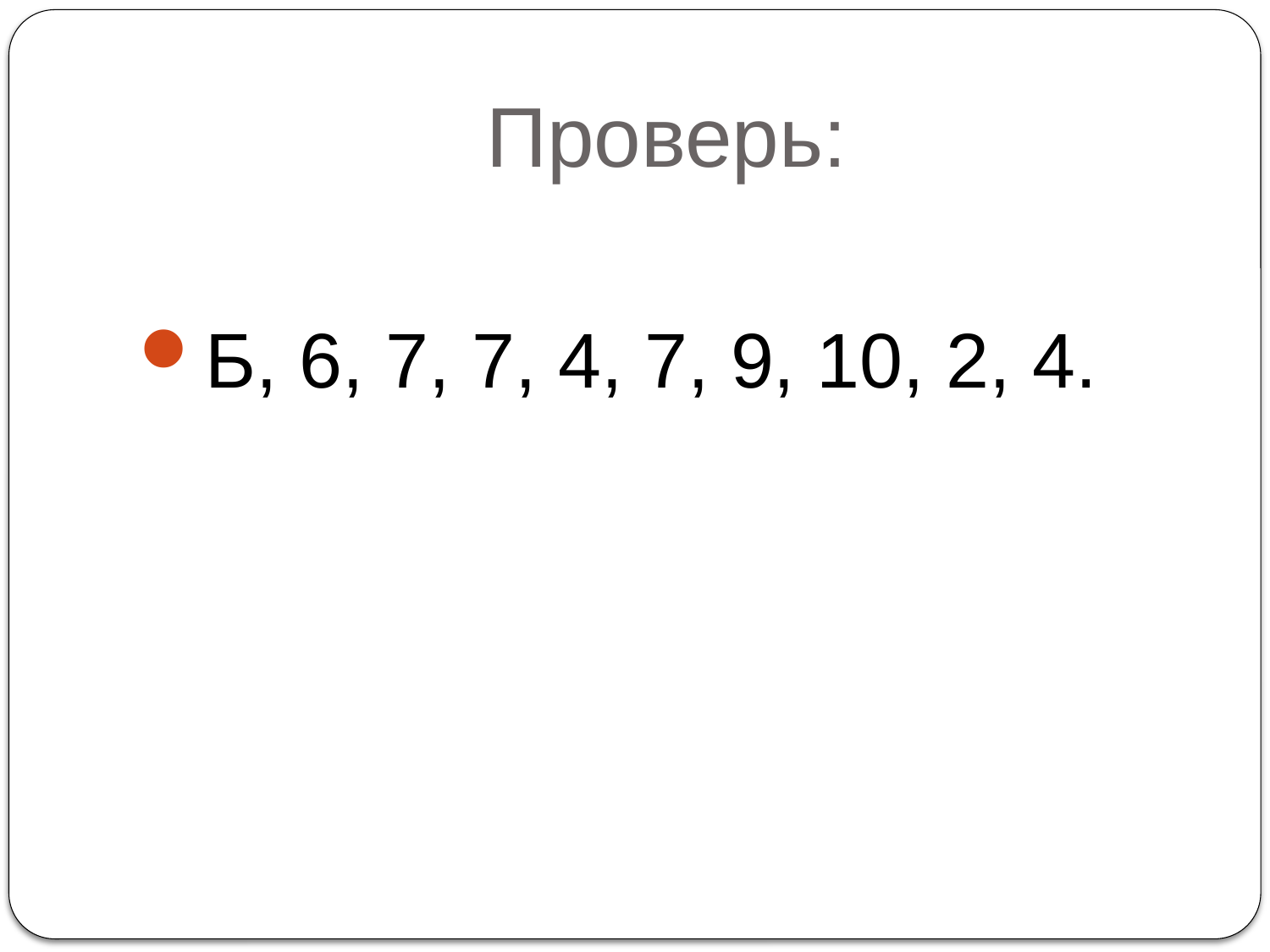

# Проверь:

Б, 6, 7, 7, 4, 7, 9, 10, 2, 4.